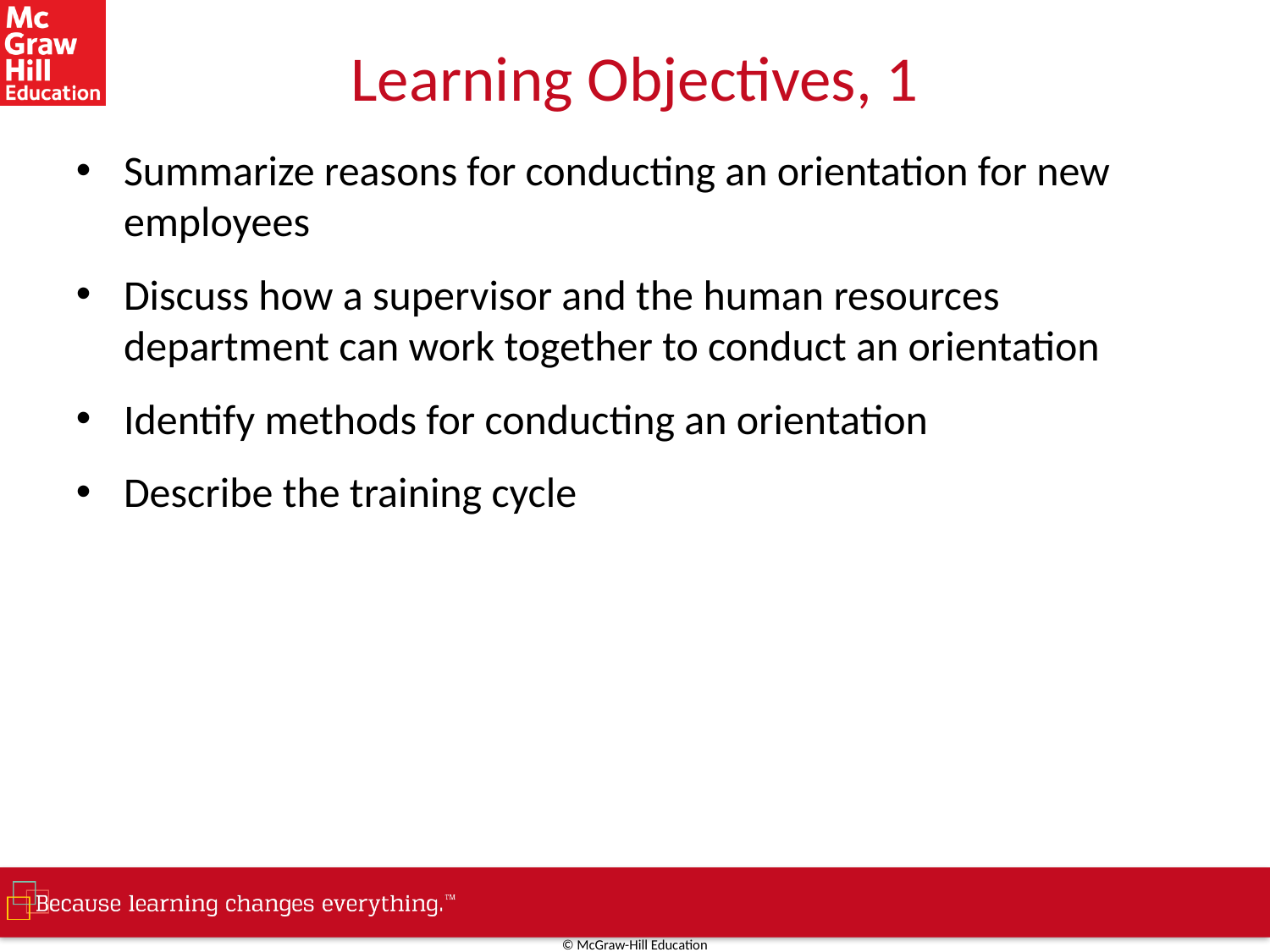

# Learning Objectives, 1
Summarize reasons for conducting an orientation for new employees
Discuss how a supervisor and the human resources department can work together to conduct an orientation
Identify methods for conducting an orientation
Describe the training cycle